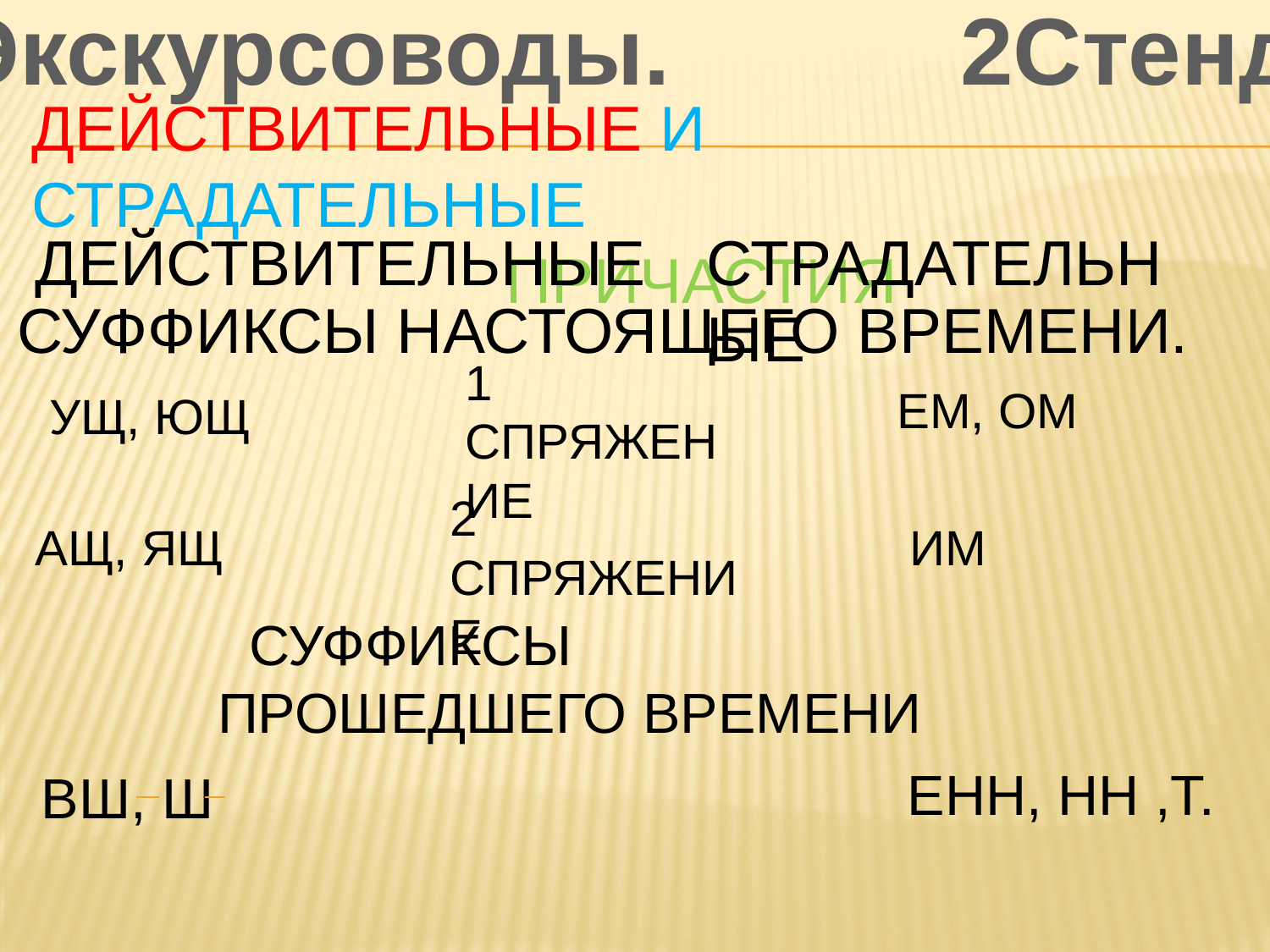

Экскурсоводы.           2Стенд.
ДЕЙСТВИТЕЛЬНЫЕ И СТРАДАТЕЛЬНЫЕ
                           ПРИЧАСТИЯ
ДЕЙСТВИТЕЛЬНЫЕ
СТРАДАТЕЛЬНЫЕ
СУФФИКСЫ НАСТОЯЩЕГО ВРЕМЕНИ.
1 СПРЯЖЕНИЕ
 УЩ, ЮЩ
ЕМ, ОМ
2
СПРЯЖЕНИЕ
АЩ, ЯЩ
        ИМ
  СУФФИКСЫ ПРОШЕДШЕГО ВРЕМЕНИ
ЕНН, НН ,Т.
ВШ, Ш